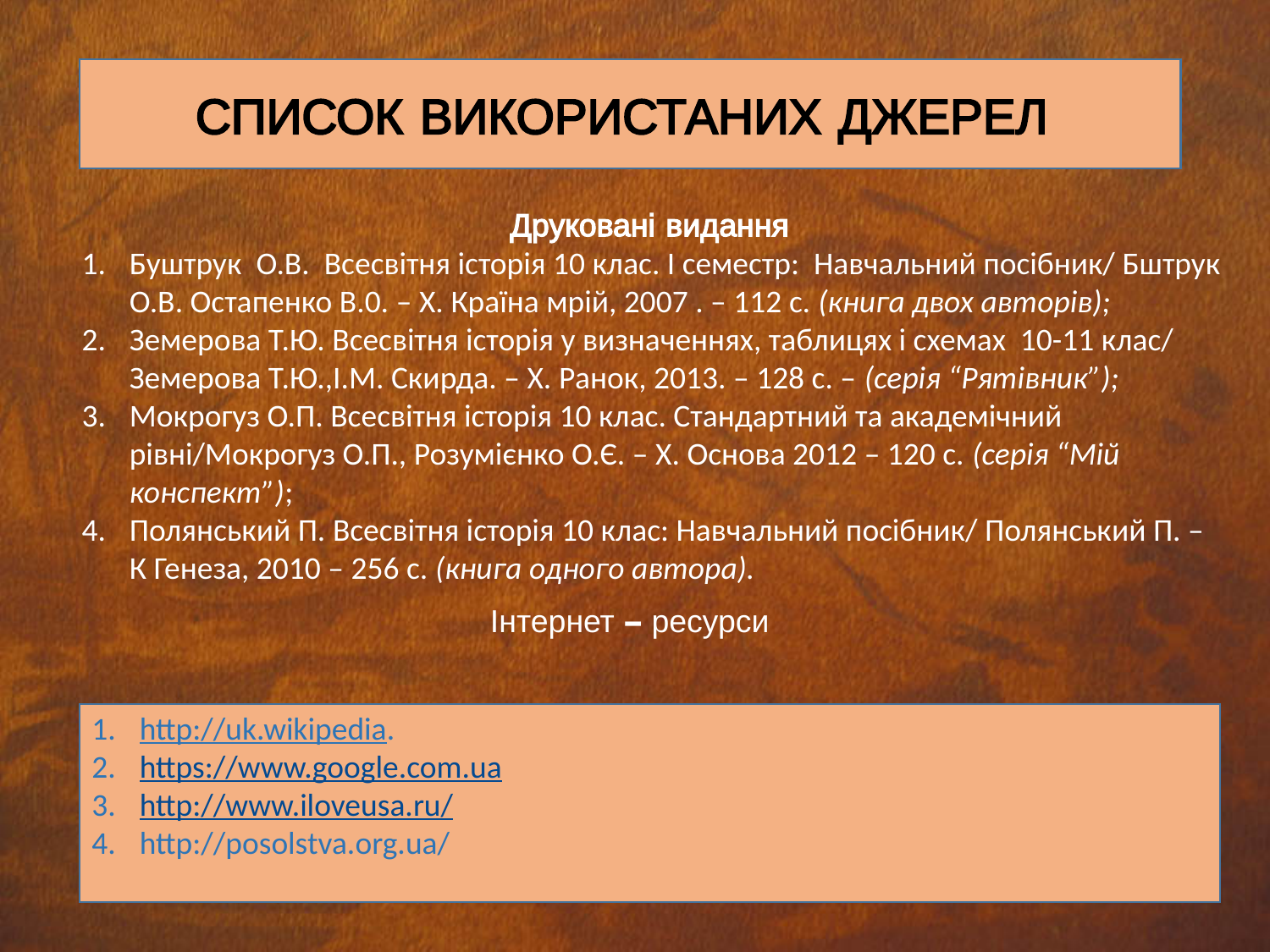

СПИСОК ВИКОРИСТАНИХ ДЖЕРЕЛ
Друковані видання
Буштрук  О.В.  Всесвітня історія 10 клас. І семестр:  Навчальний посібник/ Бштрук О.В. Остапенко В.0. – Х. Країна мрій, 2007 . – 112 с. (книга двох авторів);
Земерова Т.Ю. Всесвітня історія у визначеннях, таблицях і схемах  10-11 клас/ Земерова Т.Ю.,І.М. Скирда. – Х. Ранок, 2013. – 128 с. – (серія “Рятівник”);
Мокрогуз О.П. Всесвітня історія 10 клас. Стандартний та академічний рівні/Мокрогуз О.П., Розумієнко О.Є. – Х. Основа 2012 – 120 с. (серія “Мій конспект”);
Полянський П. Всесвітня історія 10 клас: Навчальний посібник/ Полянський П. – К Генеза, 2010 – 256 с. (книга одного автора).
Інтернет – ресурси
http://uk.wikipedia.
https://www.google.com.ua
http://www.iloveusa.ru/
http://posolstva.org.ua/